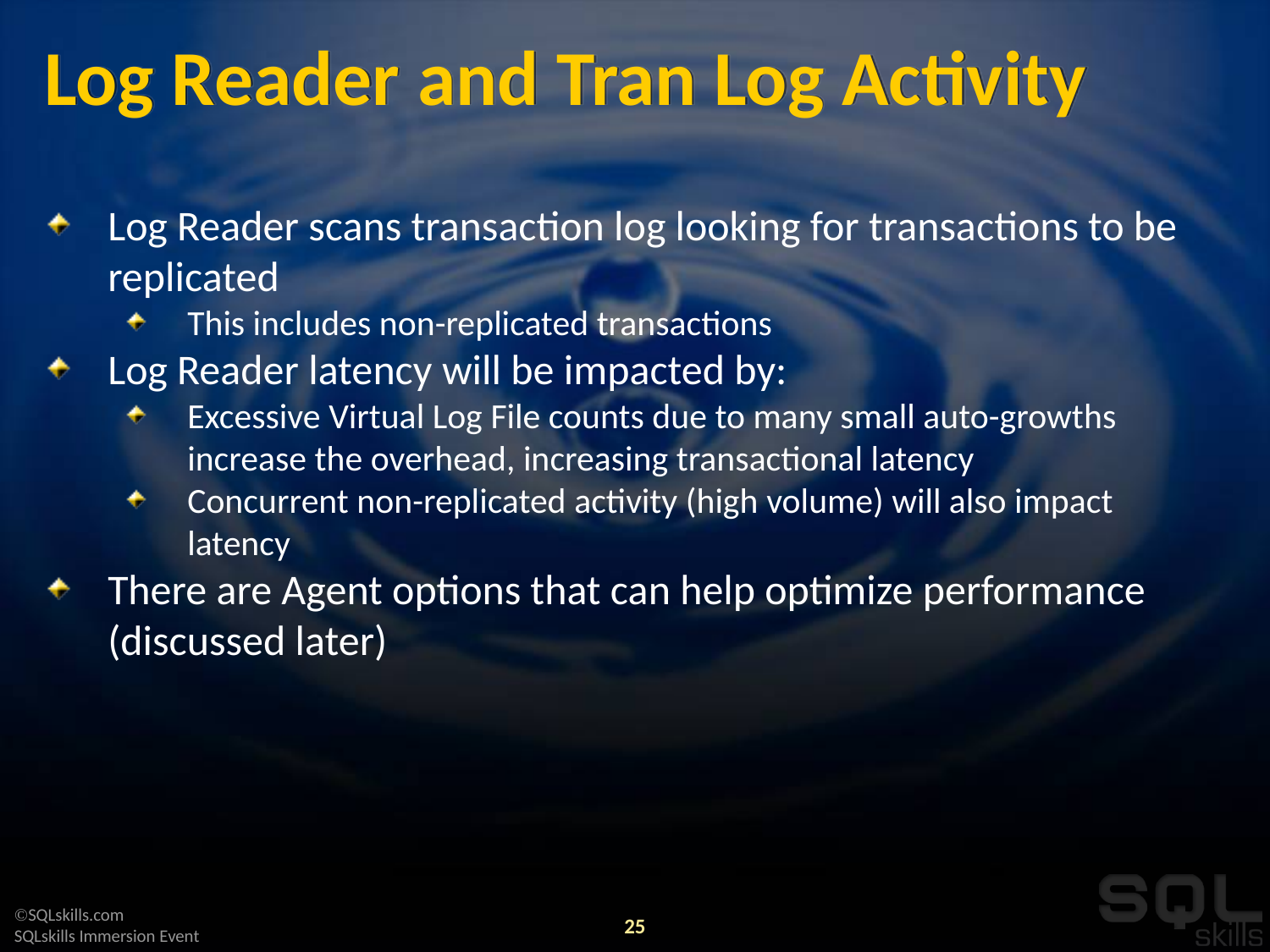

# Log Reader and Tran Log Activity
Log Reader scans transaction log looking for transactions to be replicated
This includes non-replicated transactions
Log Reader latency will be impacted by:
Excessive Virtual Log File counts due to many small auto-growths increase the overhead, increasing transactional latency
Concurrent non-replicated activity (high volume) will also impact latency
There are Agent options that can help optimize performance (discussed later)

25